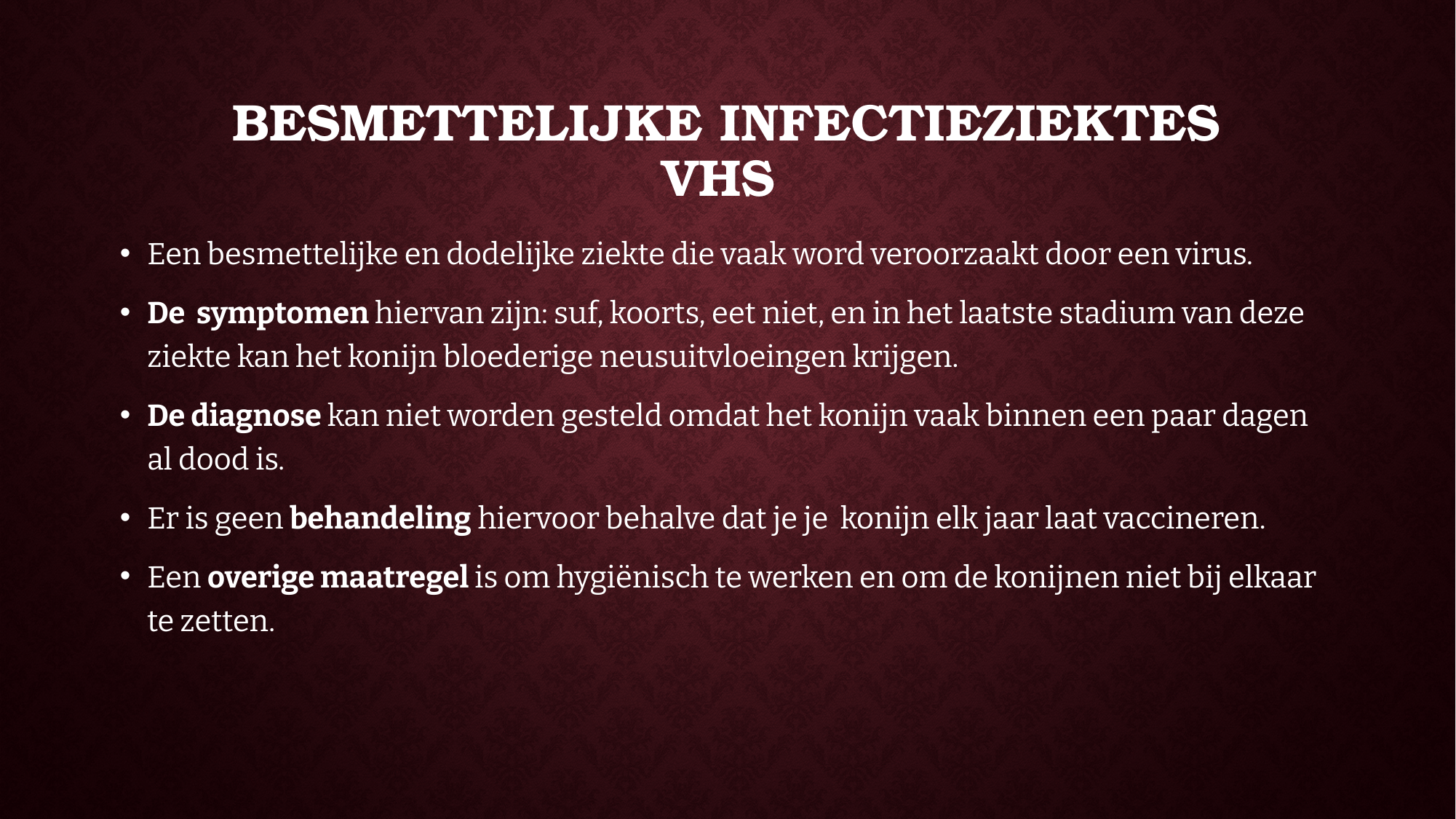

# Besmettelijke infectieziektes VHS
Een besmettelijke en dodelijke ziekte die vaak word veroorzaakt door een virus.
De  symptomen hiervan zijn: suf, koorts, eet niet, en in het laatste stadium van deze ziekte kan het konijn bloederige neusuitvloeingen krijgen.
De diagnose kan niet worden gesteld omdat het konijn vaak binnen een paar dagen al dood is.
Er is geen behandeling hiervoor behalve dat je je  konijn elk jaar laat vaccineren.
Een overige maatregel is om hygiënisch te werken en om de konijnen niet bij elkaar te zetten.